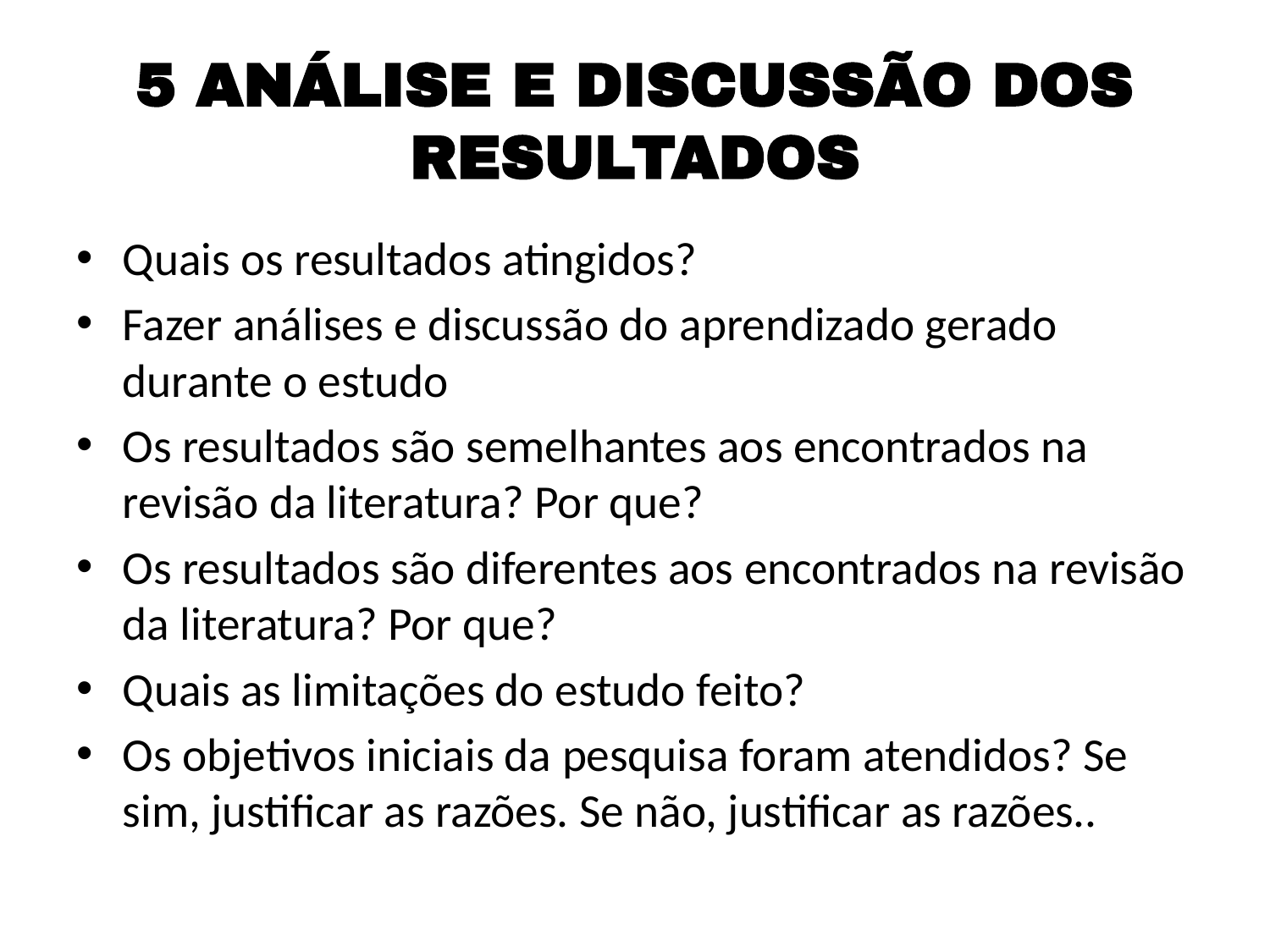

# 5 ANÁLISE E DISCUSSÃO DOS RESULTADOS
Quais os resultados atingidos?
Fazer análises e discussão do aprendizado gerado durante o estudo
Os resultados são semelhantes aos encontrados na revisão da literatura? Por que?
Os resultados são diferentes aos encontrados na revisão da literatura? Por que?
Quais as limitações do estudo feito?
Os objetivos iniciais da pesquisa foram atendidos? Se sim, justificar as razões. Se não, justificar as razões..